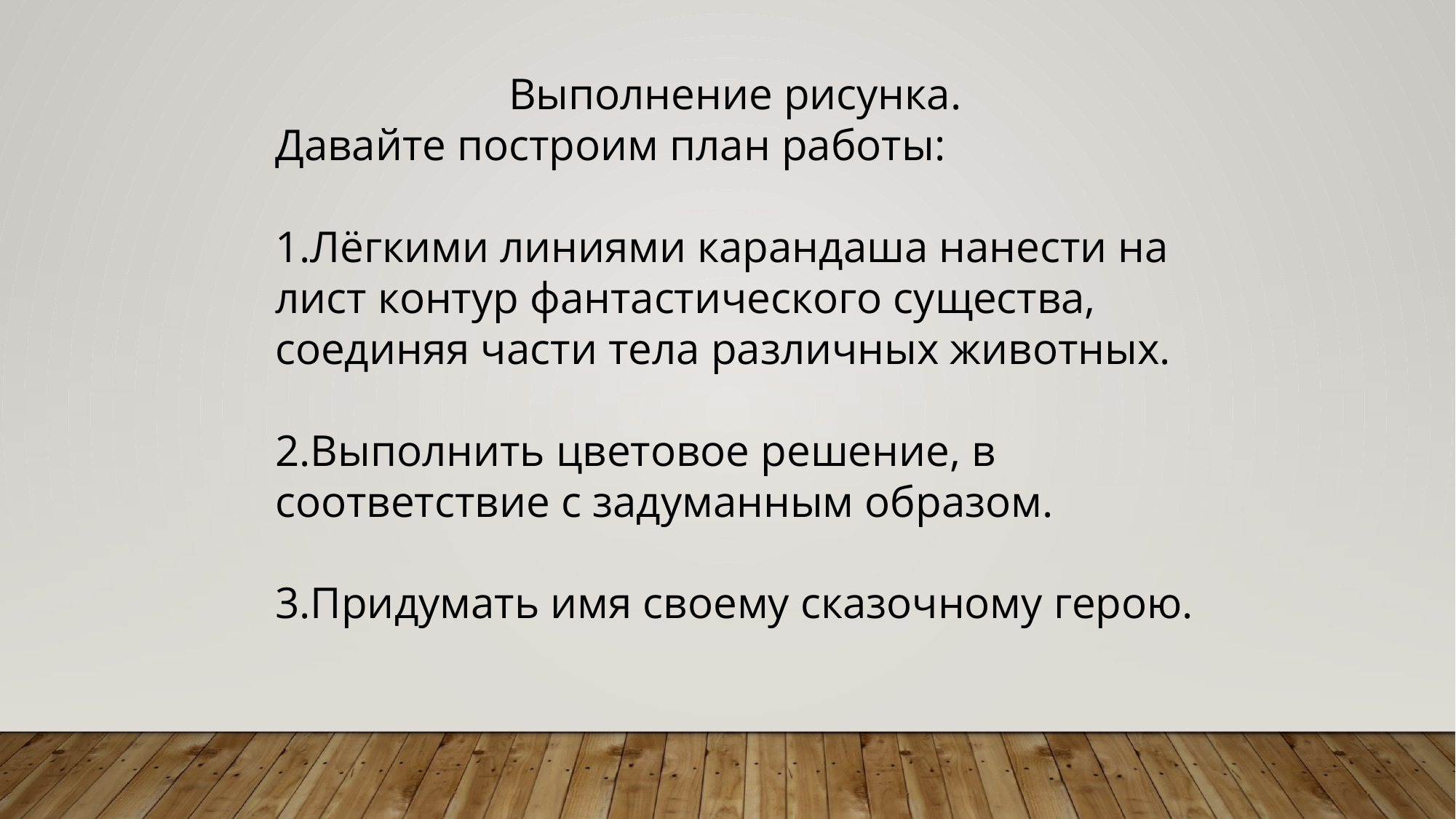

Выполнение рисунка.
Давайте построим план работы:

Лёгкими линиями карандаша нанести на лист контур фантастического существа, соединяя части тела различных животных.

Выполнить цветовое решение, в соответствие с задуманным образом.

Придумать имя своему сказочному герою.